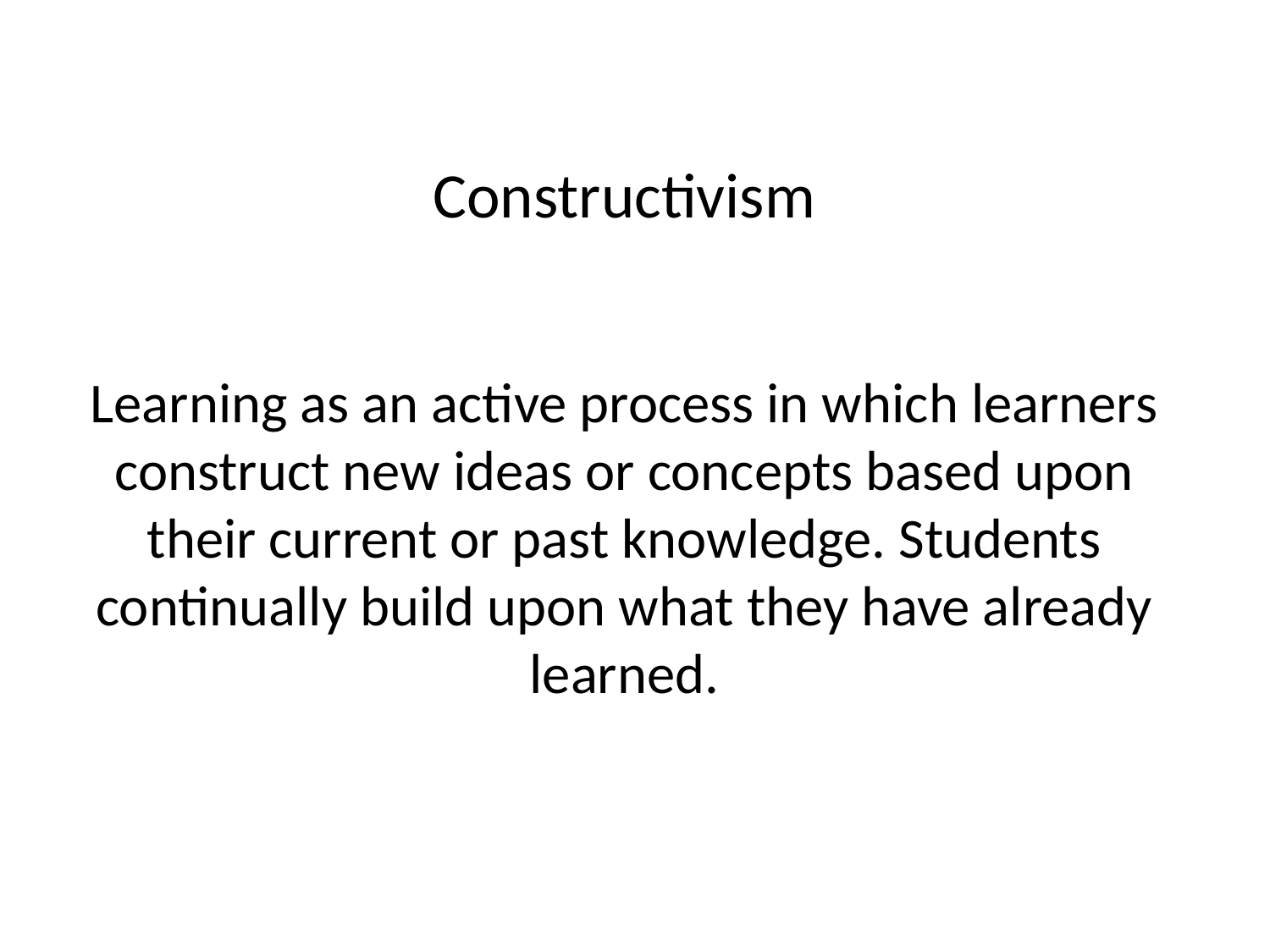

Constructivism

Learning as an active process in which learners construct new ideas or concepts based upon their current or past knowledge. Students continually build upon what they have already learned.